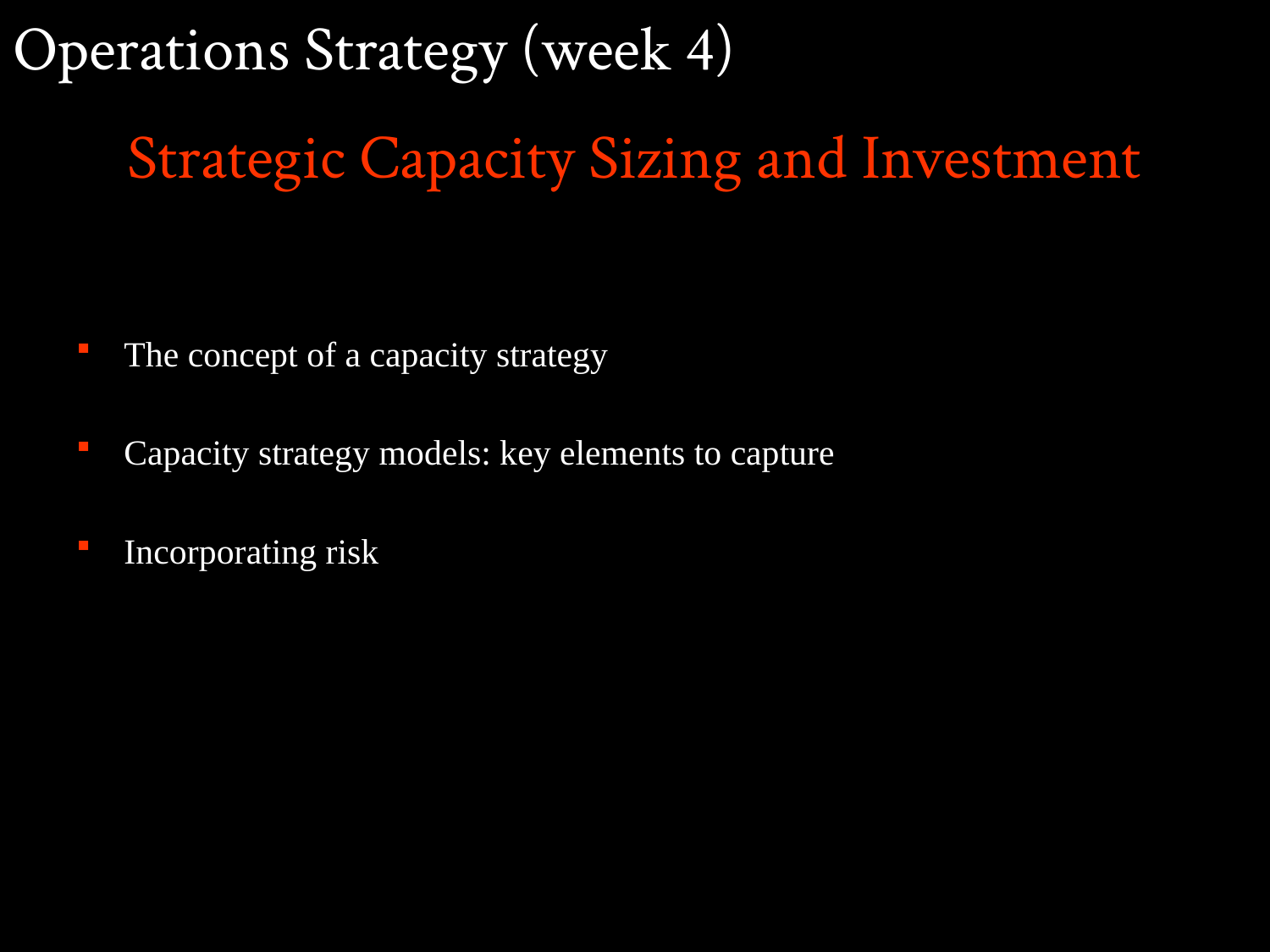

Operations Strategy (week 4)
Strategic Capacity Sizing and Investment
The concept of a capacity strategy

Capacity strategy models: key elements to capture

Incorporating risk